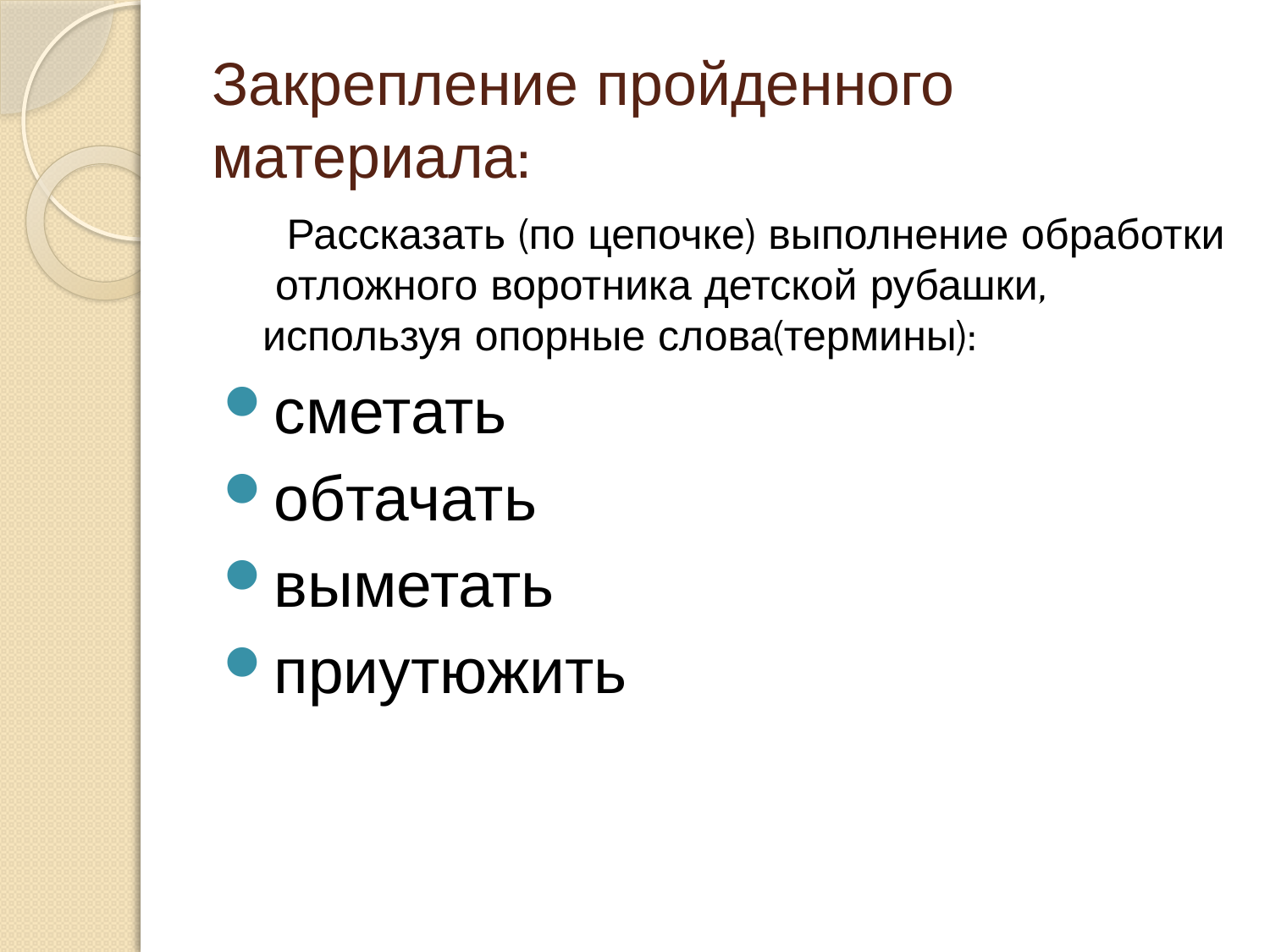

# Закрепление пройденного материала:
     Рассказать (по цепочке) выполнение обработки  отложного воротника детской рубашки, используя опорные слова(термины):
сметать
обтачать
выметать
приутюжить